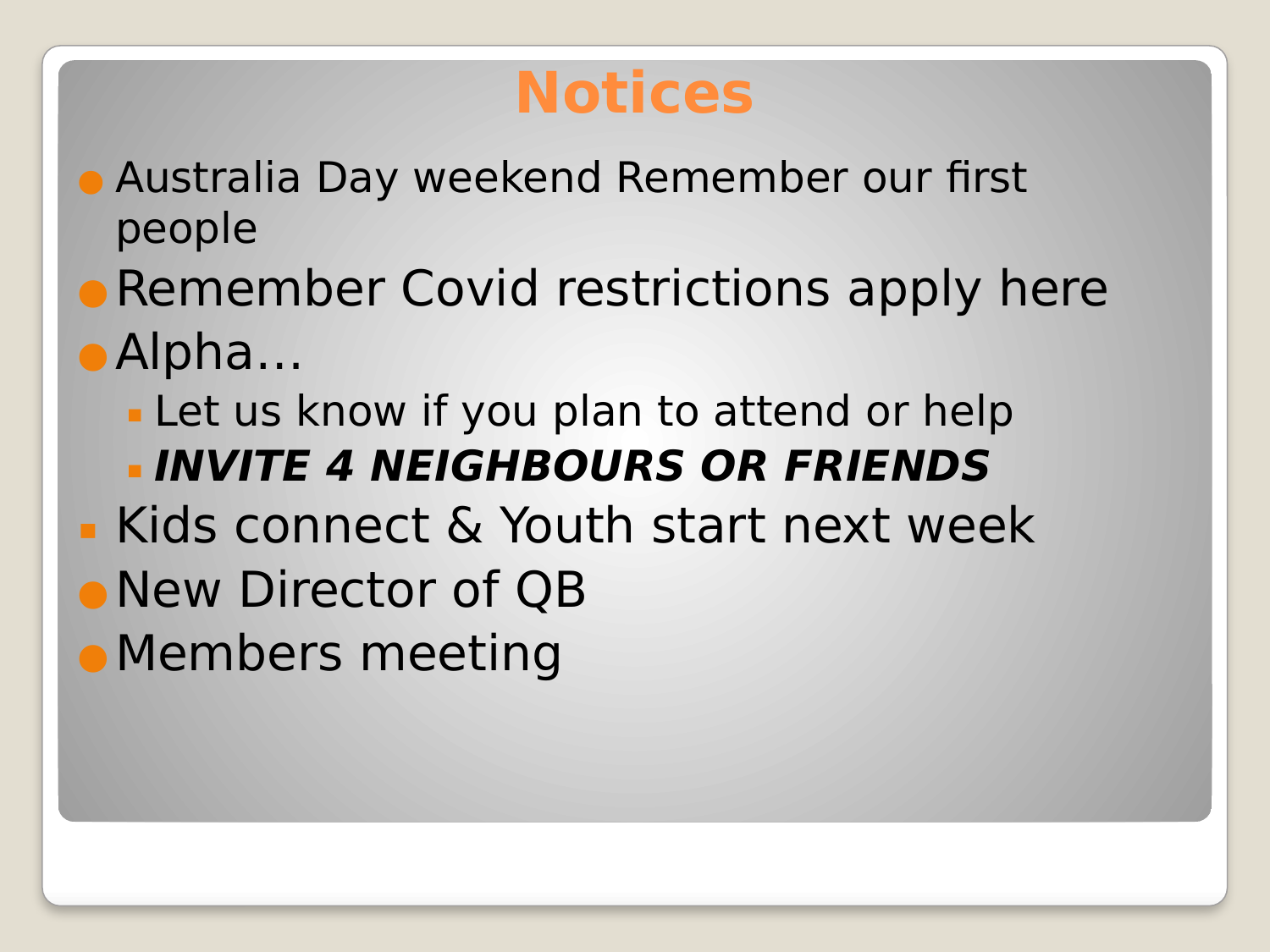

# Notices
Australia Day weekend Remember our first people
Remember Covid restrictions apply here
Alpha…
Let us know if you plan to attend or help
INVITE 4 NEIGHBOURS OR FRIENDS
Kids connect & Youth start next week
New Director of QB
Members meeting